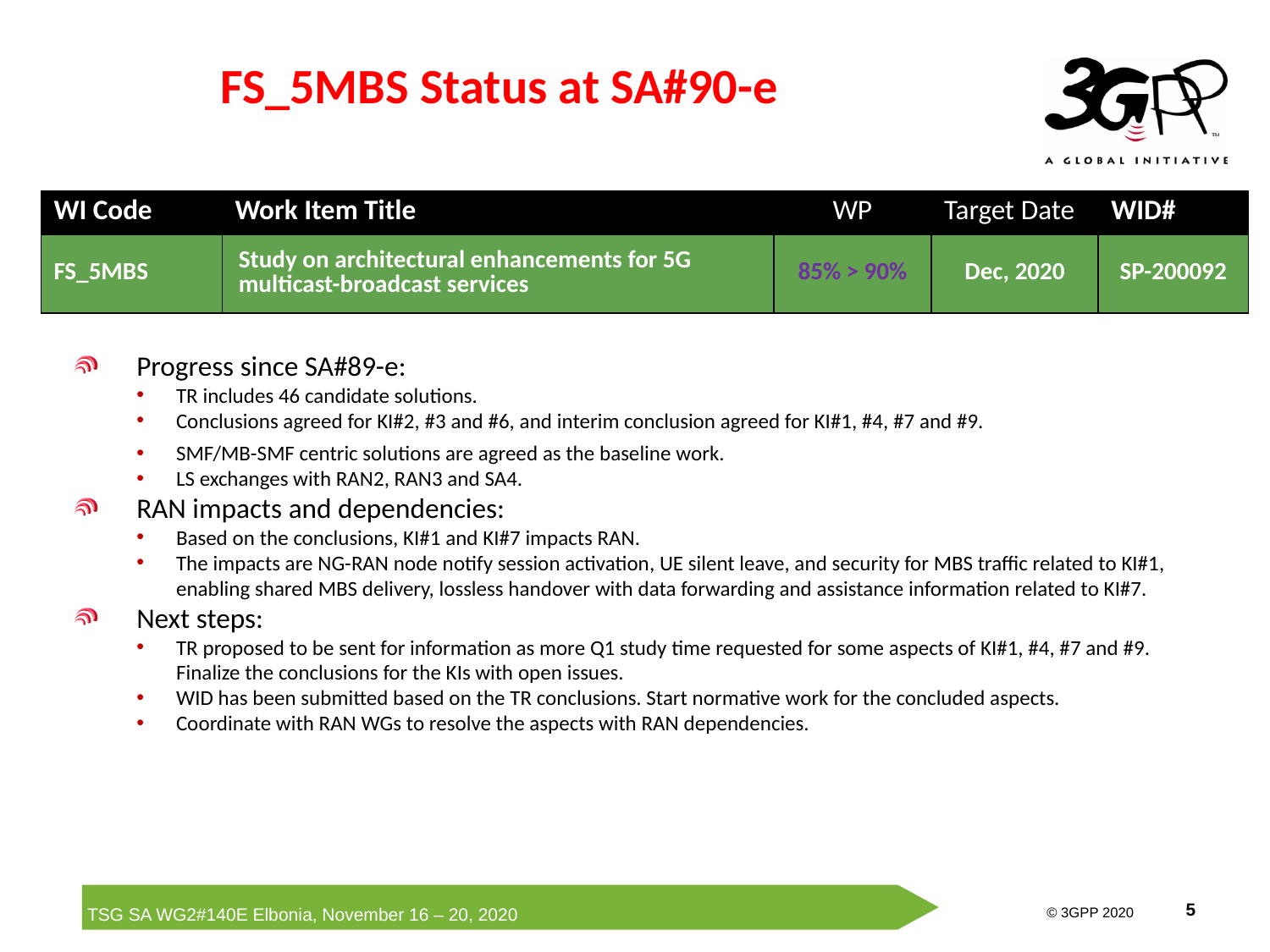

# FS_5MBS Status at SA#90-e
| WI Code | Work Item Title | WP | Target Date | WID# |
| --- | --- | --- | --- | --- |
| FS\_5MBS | Study on architectural enhancements for 5G multicast-broadcast services | 85% > 90% | Dec, 2020 | SP-200092 |
Progress since SA#89-e:
TR includes 46 candidate solutions.
Conclusions agreed for KI#2, #3 and #6, and interim conclusion agreed for KI#1, #4, #7 and #9.
SMF/MB-SMF centric solutions are agreed as the baseline work.
LS exchanges with RAN2, RAN3 and SA4.
RAN impacts and dependencies:
Based on the conclusions, KI#1 and KI#7 impacts RAN.
The impacts are NG-RAN node notify session activation, UE silent leave, and security for MBS traffic related to KI#1, enabling shared MBS delivery, lossless handover with data forwarding and assistance information related to KI#7.
Next steps:
TR proposed to be sent for information as more Q1 study time requested for some aspects of KI#1, #4, #7 and #9. Finalize the conclusions for the KIs with open issues.
WID has been submitted based on the TR conclusions. Start normative work for the concluded aspects.
Coordinate with RAN WGs to resolve the aspects with RAN dependencies.